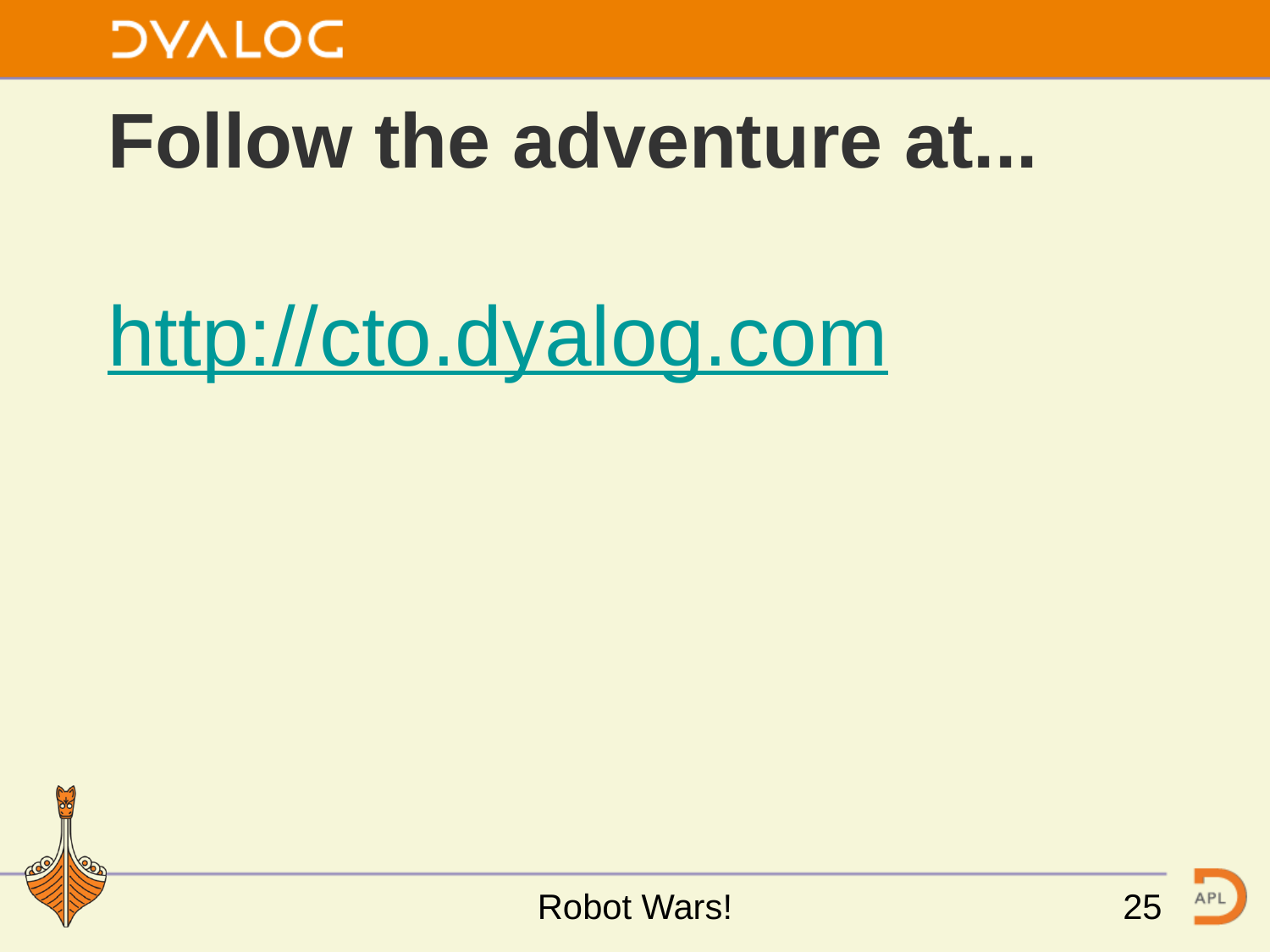

# Follow the adventure at...
http://cto.dyalog.com
Robot Wars!
25